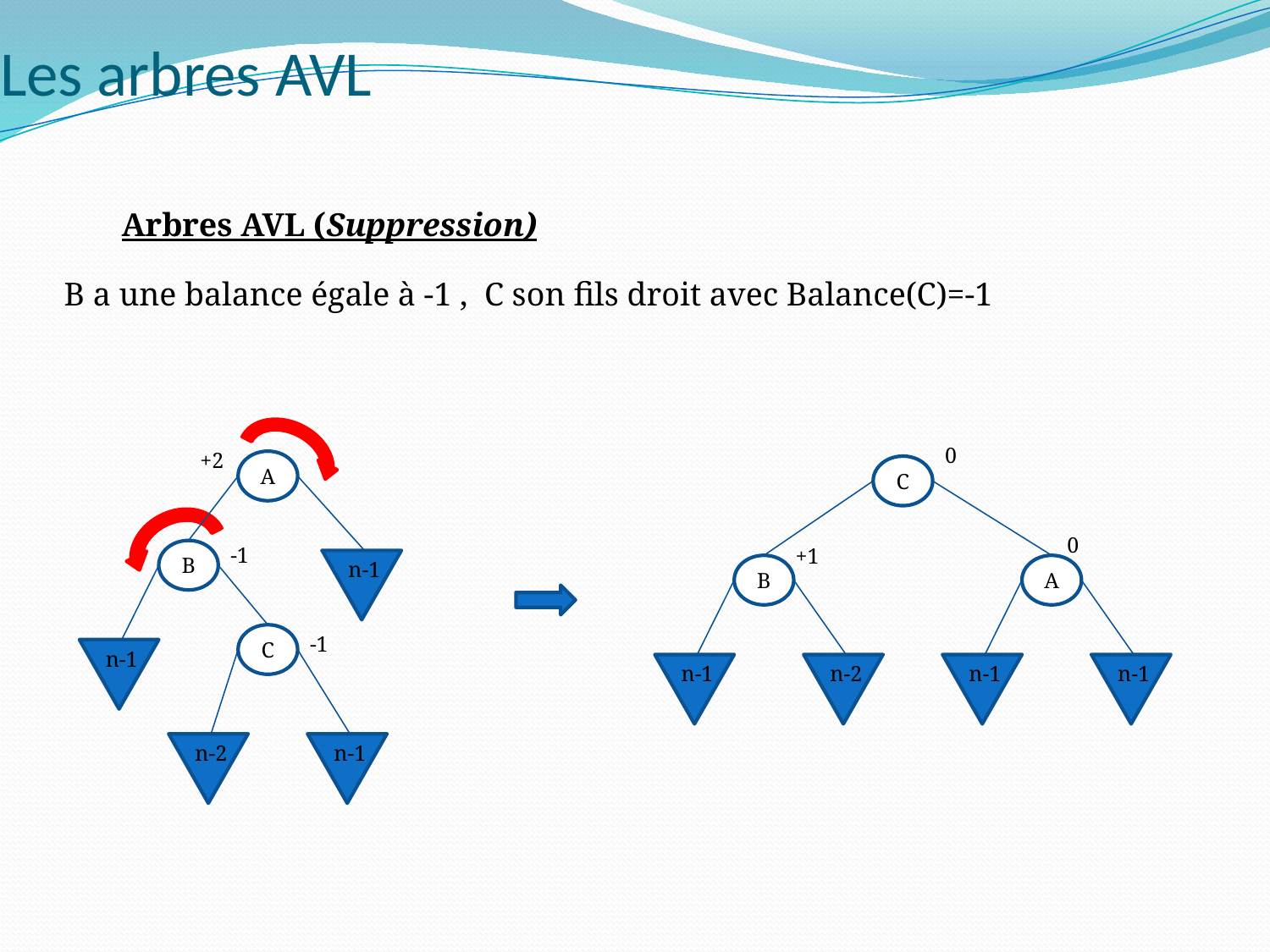

# Les arbres AVL

Arbres AVL (Suppression)
B a une balance égale à -1 ,  C son fils droit avec Balance(C)=-1

0
C
0
+1
A
B

n-1

n-1

n-1

n-2
+2
A
-1
B

n-1
C
-1

n-1

n-2

n-1